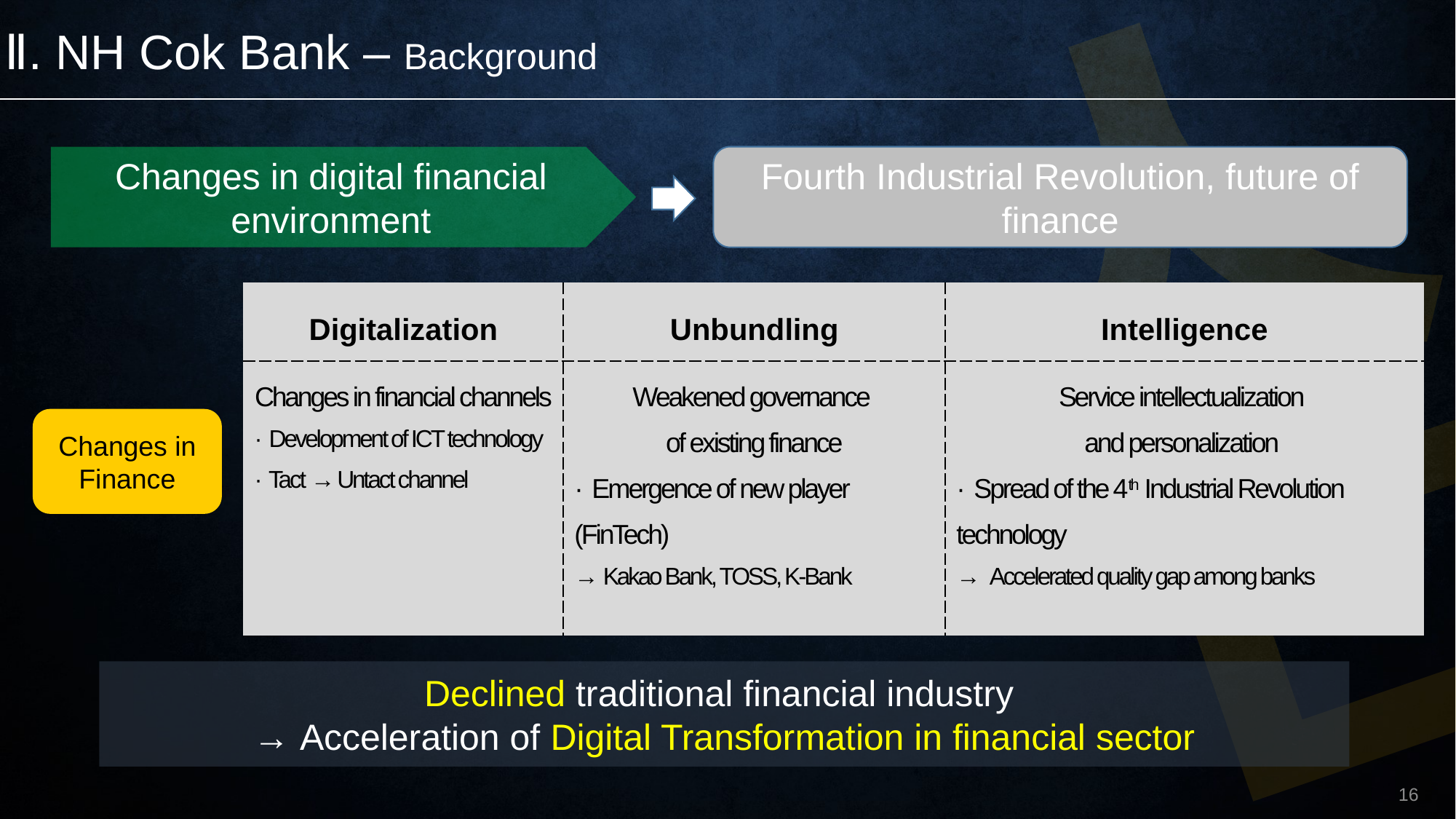

Ⅱ. NH Cok Bank – Background
Changes in digital financial environment
Fourth Industrial Revolution, future of finance

| Digitalization | Unbundling | Intelligence |
| --- | --- | --- |
| Changes in financial channels · Development of ICT technology · Tact → Untact channel | Weakened governance of existing finance · Emergence of new player (FinTech) → Kakao Bank, TOSS, K-Bank | Service intellectualization and personalization · Spread of the 4th Industrial Revolution technology → Accelerated quality gap among banks |
Changes in Finance
Declined traditional financial industry
→ Acceleration of Digital Transformation in financial sector
16